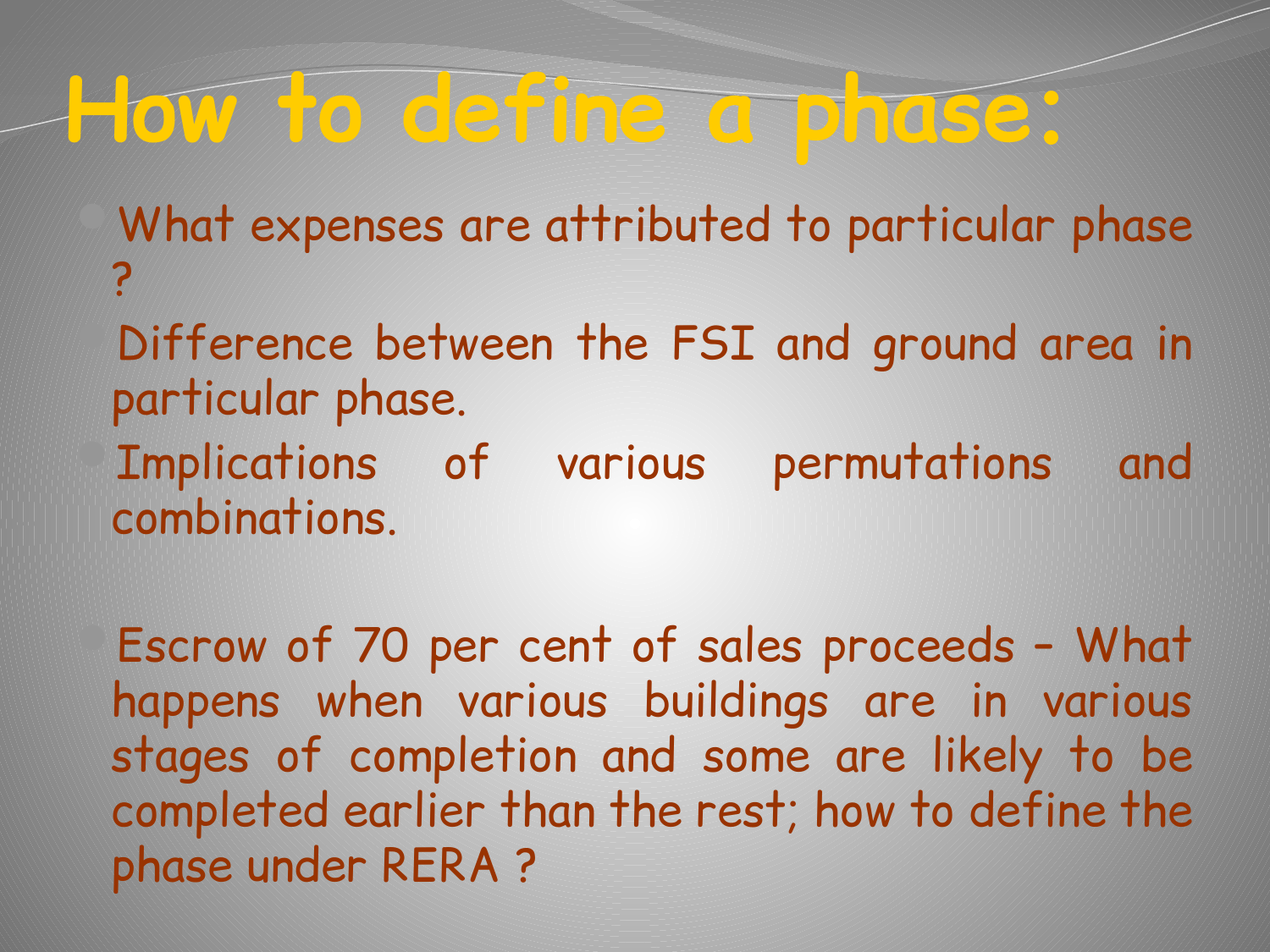

# How to define a phase:
What expenses are attributed to particular phase ?
Difference between the FSI and ground area in particular phase.
Implications of various permutations and combinations.

Escrow of 70 per cent of sales proceeds – What happens when various buildings are in various stages of completion and some are likely to be completed earlier than the rest; how to define the phase under RERA ?